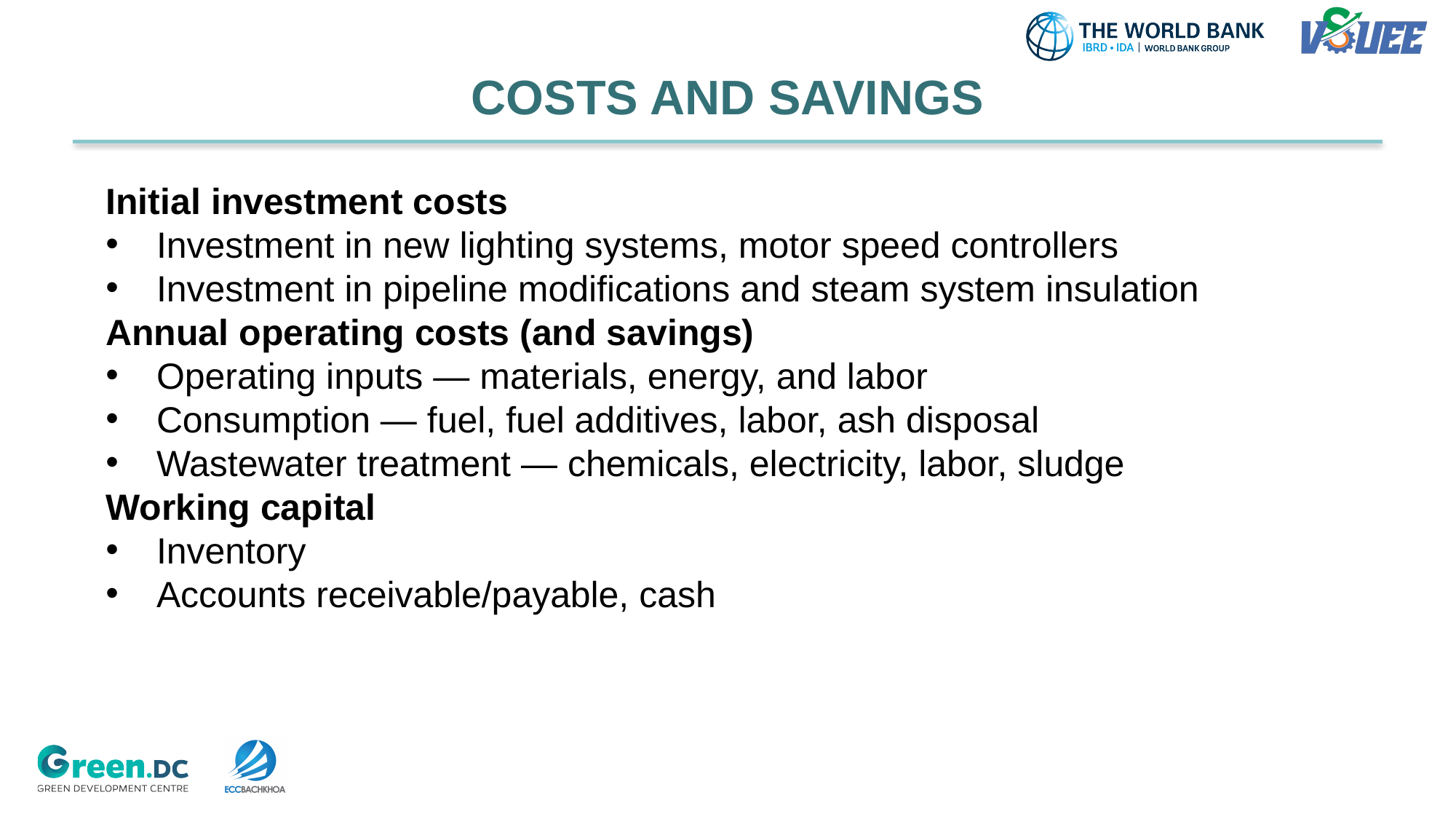

# COSTS AND SAVINGS
Initial investment costs
Investment in new lighting systems, motor speed controllers
Investment in pipeline modifications and steam system insulation
Annual operating costs (and savings)
Operating inputs — materials, energy, and labor
Consumption — fuel, fuel additives, labor, ash disposal
Wastewater treatment — chemicals, electricity, labor, sludge
Working capital
Inventory
Accounts receivable/payable, cash